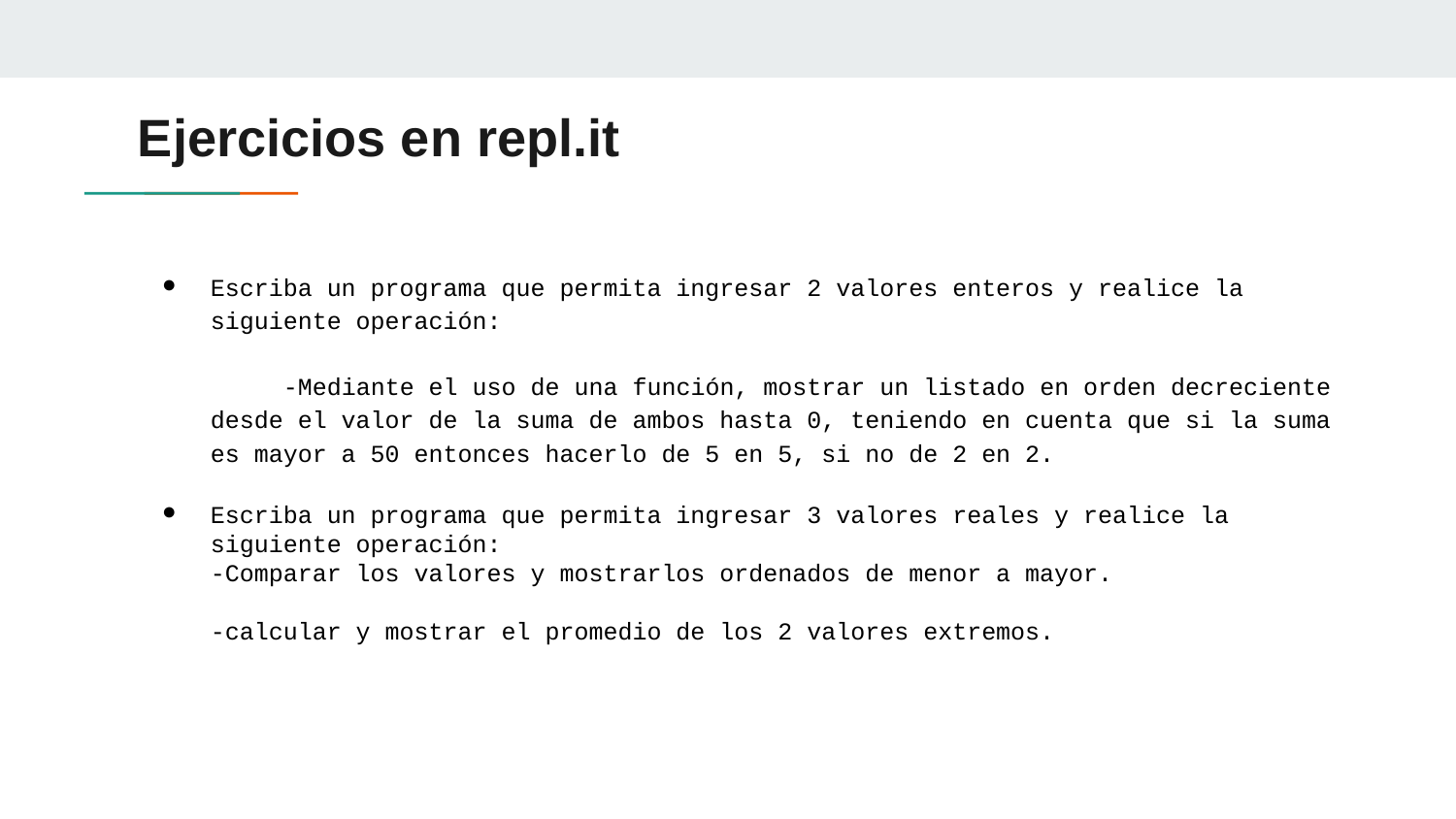

# Ejercicios en repl.it
Escriba un programa que permita ingresar 2 valores enteros y realice la siguiente operación:
-Mediante el uso de una función, mostrar un listado en orden decreciente desde el valor de la suma de ambos hasta 0, teniendo en cuenta que si la suma es mayor a 50 entonces hacerlo de 5 en 5, si no de 2 en 2.
Escriba un programa que permita ingresar 3 valores reales y realice la siguiente operación:
-Comparar los valores y mostrarlos ordenados de menor a mayor.

-calcular y mostrar el promedio de los 2 valores extremos.